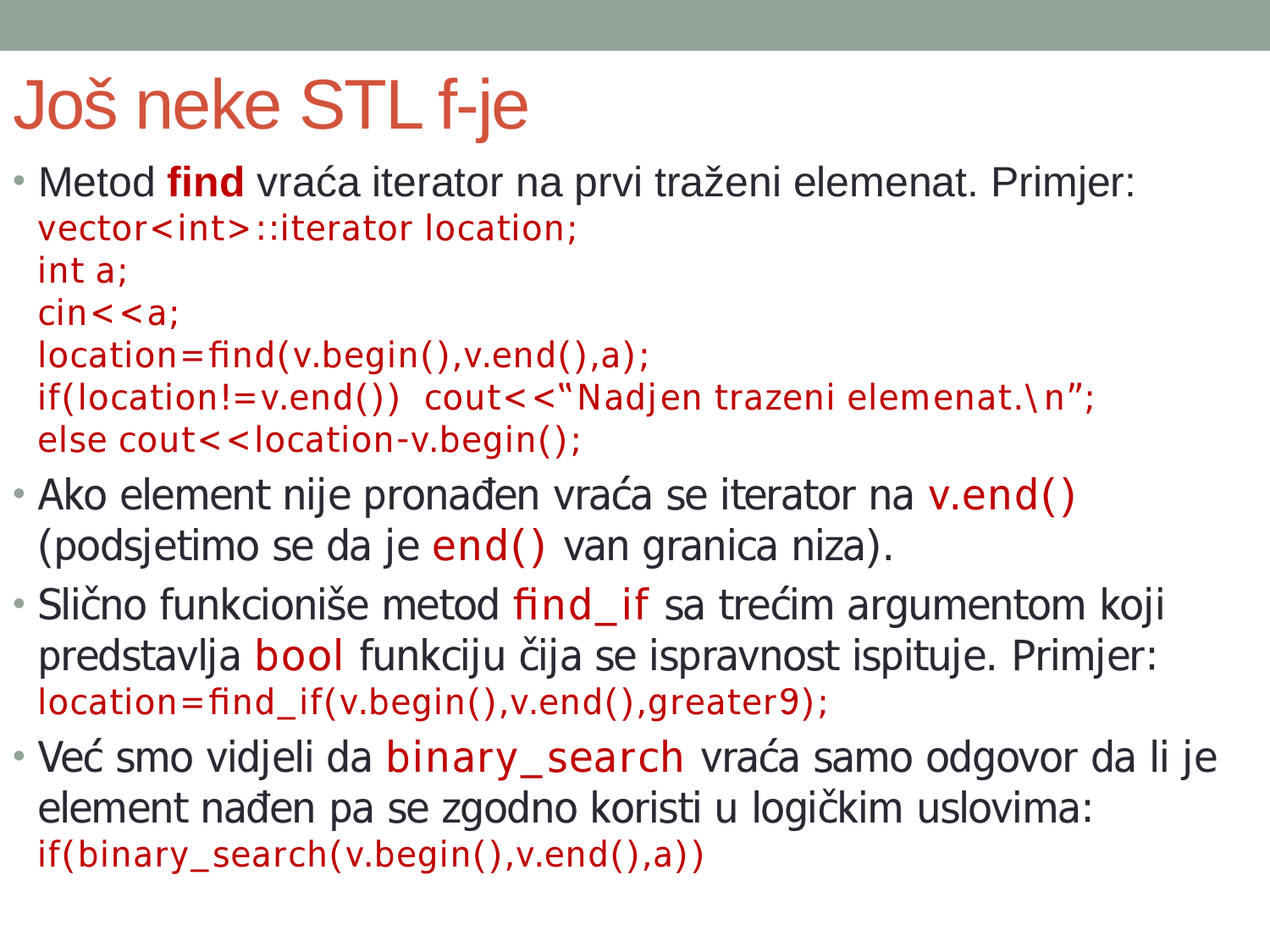

# Još neke STL f-je
Metod find vraća iterator na prvi traženi elemenat. Primjer:
vector<int>::iterator location;
int a;
cin<<a;
location=find(v.begin(),v.end(),a);
if(location!=v.end())  cout<<“Nadjen trazeni elemenat.\n”;
else cout<<location-v.begin();
Ako element nije pronađen vraća se iterator na v.end() (podsjetimo se da je end() van granica niza).
Slično funkcioniše metod find_if sa trećim argumentom koji predstavlja bool funkciju čija se ispravnost ispituje. Primjer:
location=find_if(v.begin(),v.end(),greater9);
Već smo vidjeli da binary_search vraća samo odgovor da li je element nađen pa se zgodno koristi u logičkim uslovima:
if(binary_search(v.begin(),v.end(),a))